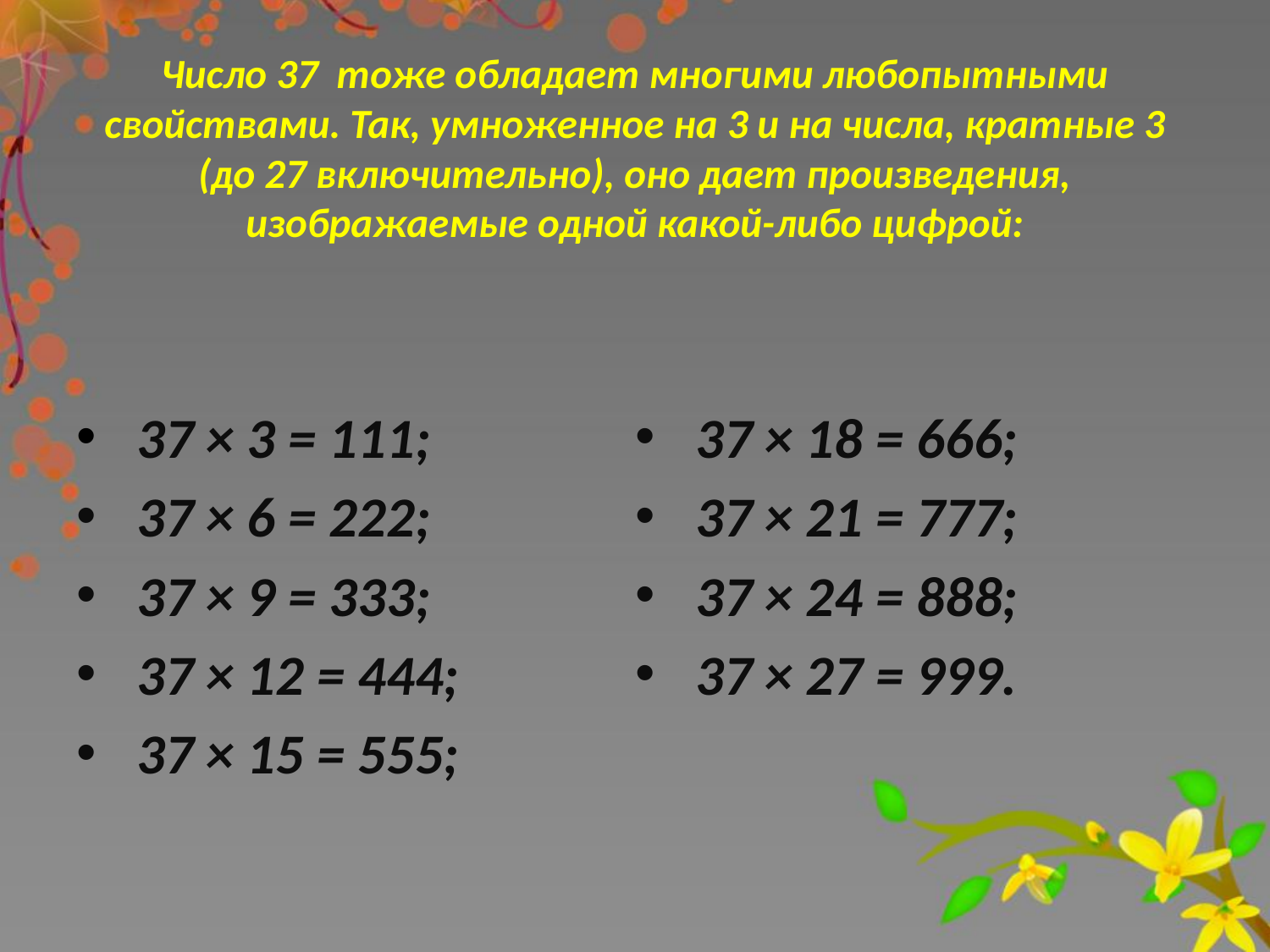

# Число 37  тоже обладает многими любопытными свойствами. Так, умноженное на 3 и на числа, кратные 3 (до 27 включительно), оно дает произведения, изображаемые одной какой-либо цифрой:

 37 × 3 = 111;
 37 × 6 = 222;
 37 × 9 = 333;
 37 × 12 = 444;
 37 × 15 = 555;

 37 × 18 = 666;
 37 × 21 = 777;
 37 × 24 = 888;
 37 × 27 = 999.